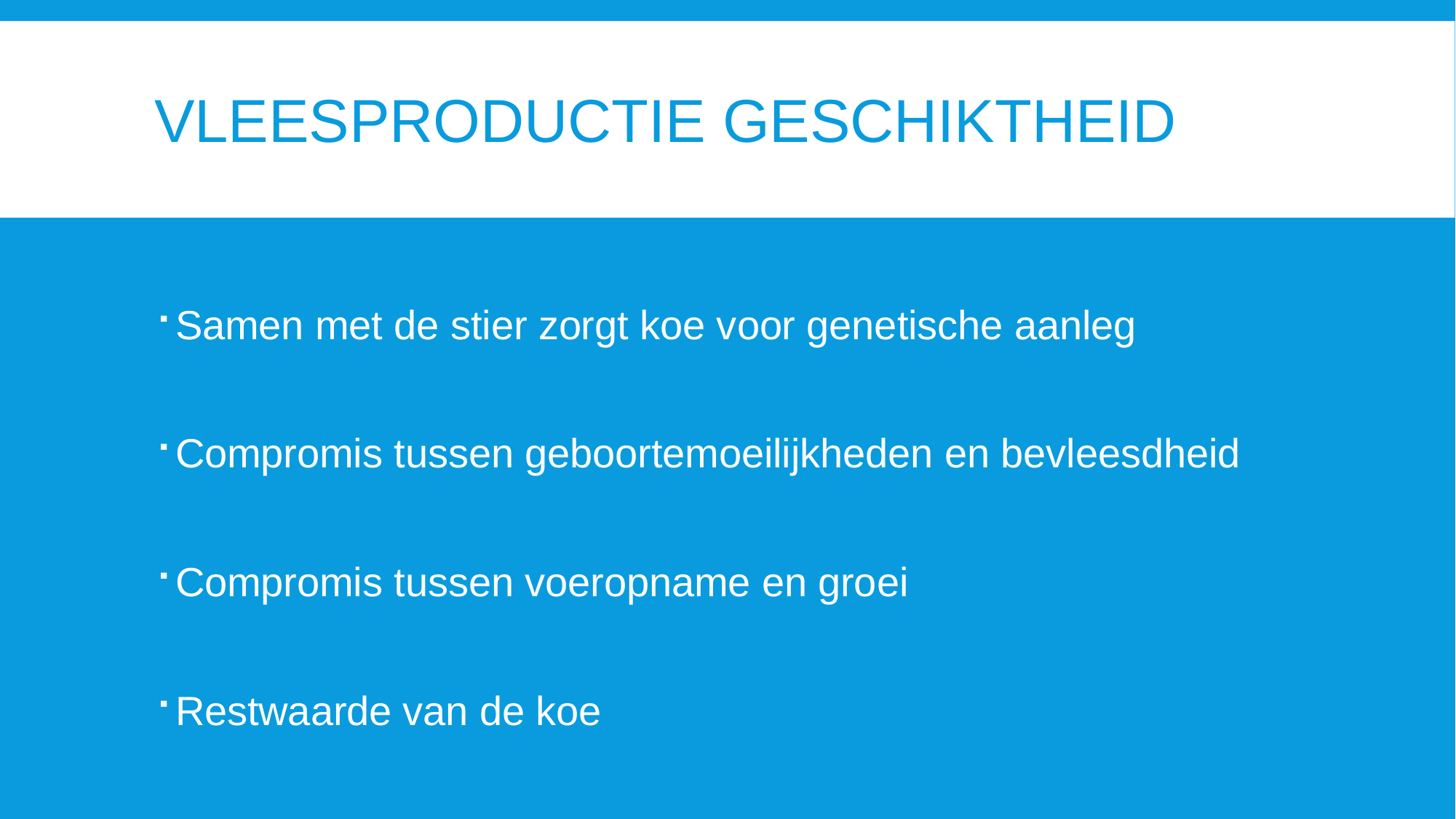

# Vleesproductie geschiktheid

Samen met de stier zorgt koe voor genetische aanleg

Compromis tussen geboortemoeilijkheden en bevleesdheid

Compromis tussen voeropname en groei

Restwaarde van de koe